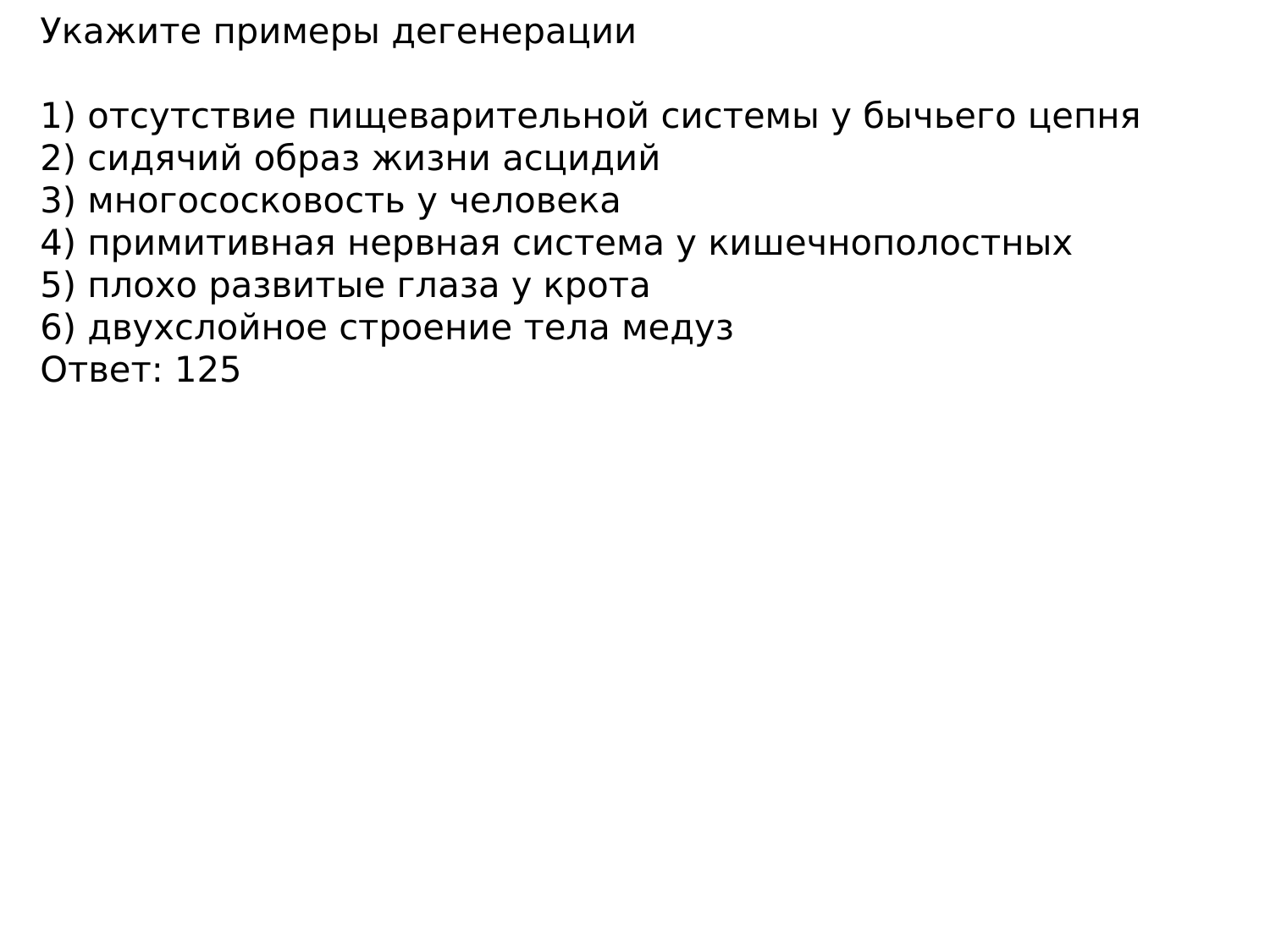

Укажите примеры дегенерации

1) отсутствие пищеварительной системы у бычьего цепня
2) сидячий образ жизни асцидий
3) многососковость у человека
4) примитивная нервная система у кишечнополостных
5) плохо развитые глаза у крота
6) двухслойное строение тела медуз
Ответ: 125